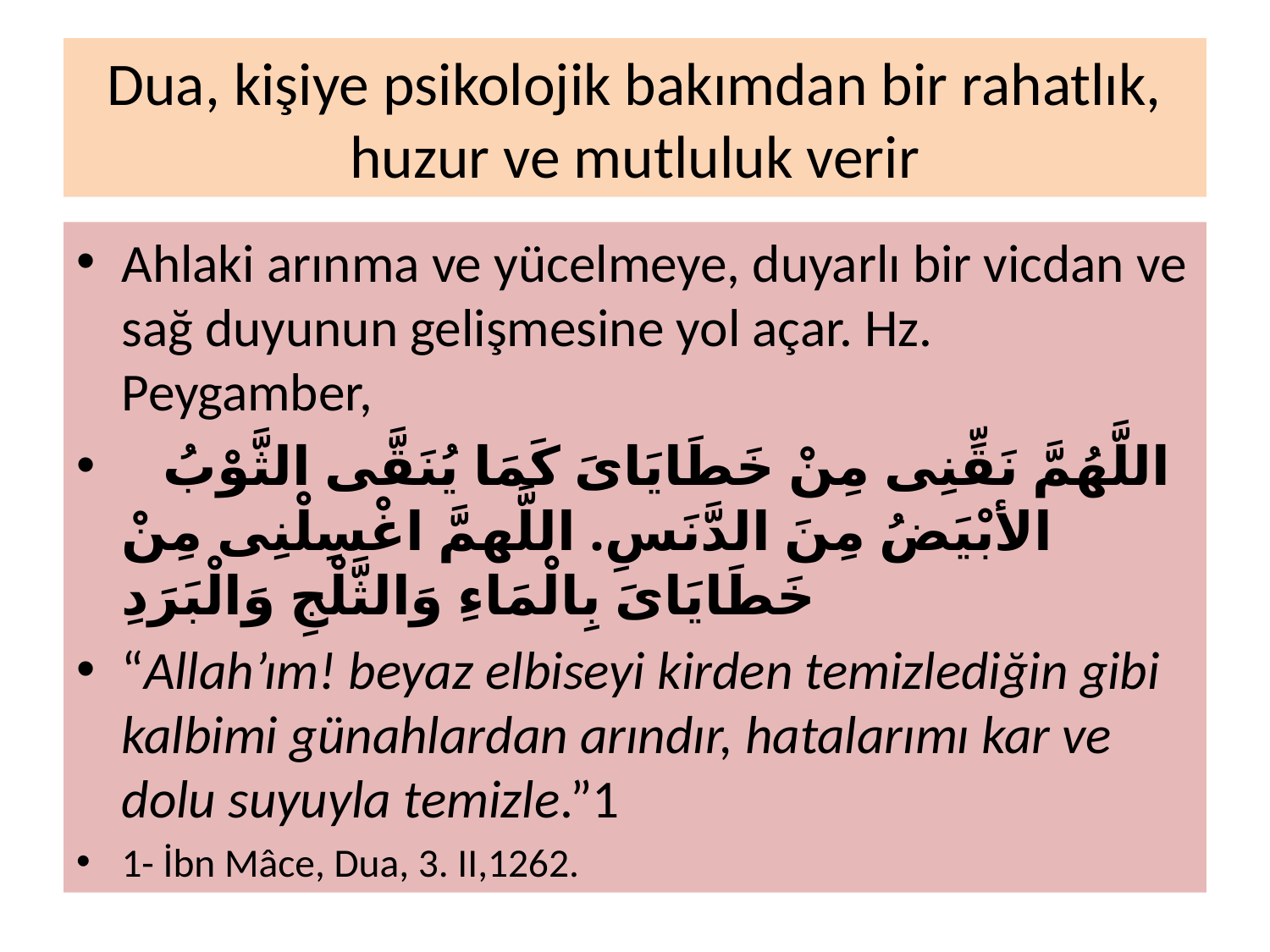

# Dua, kişiye psikolojik bakımdan bir rahatlık, huzur ve mutluluk verir
Ahlaki arınma ve yücelmeye, duyarlı bir vicdan ve sağ duyunun gelişmesine yol açar. Hz. Peygamber,
   اللَّهُمَّ نَقِّنِى مِنْ خَطَايَاىَ كَمَا يُنَقَّى الثَّوْبُ اﻷبْيَضُ مِنَ الدَّنَسِ. اللَّهمَّ اغْسِلْنِى مِنْ خَطَايَاىَ بِالْمَاءِ وَالثَّلْجِ وَالْبَرَدِ
“Allah’ım! beyaz elbiseyi kirden temizlediğin gibi kalbimi günahlardan arındır, hatalarımı kar ve dolu suyuyla temizle.”1
1- İbn Mâce, Dua, 3. II,1262.